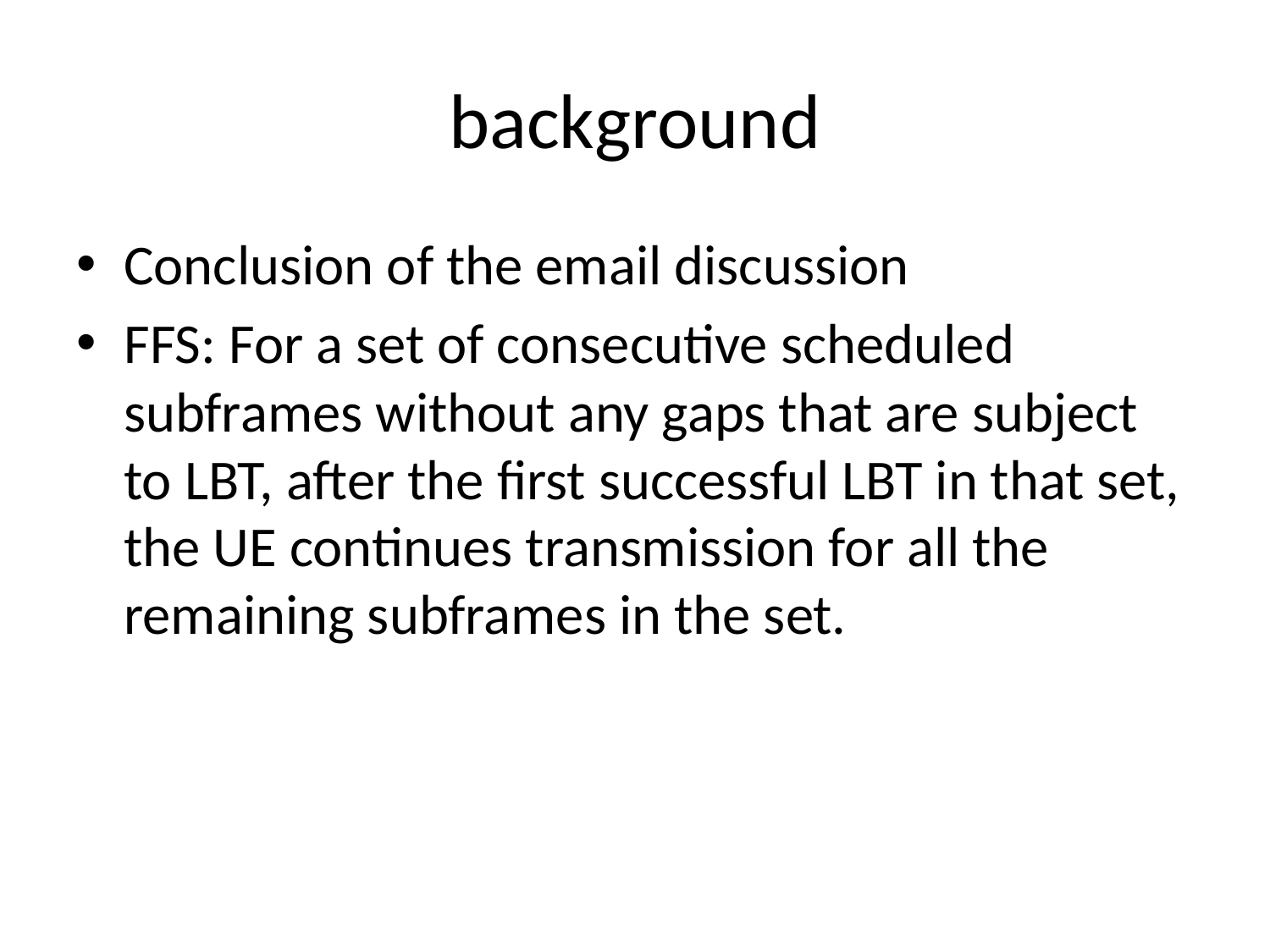

# background
Conclusion of the email discussion
FFS: For a set of consecutive scheduled subframes without any gaps that are subject to LBT, after the first successful LBT in that set, the UE continues transmission for all the remaining subframes in the set.